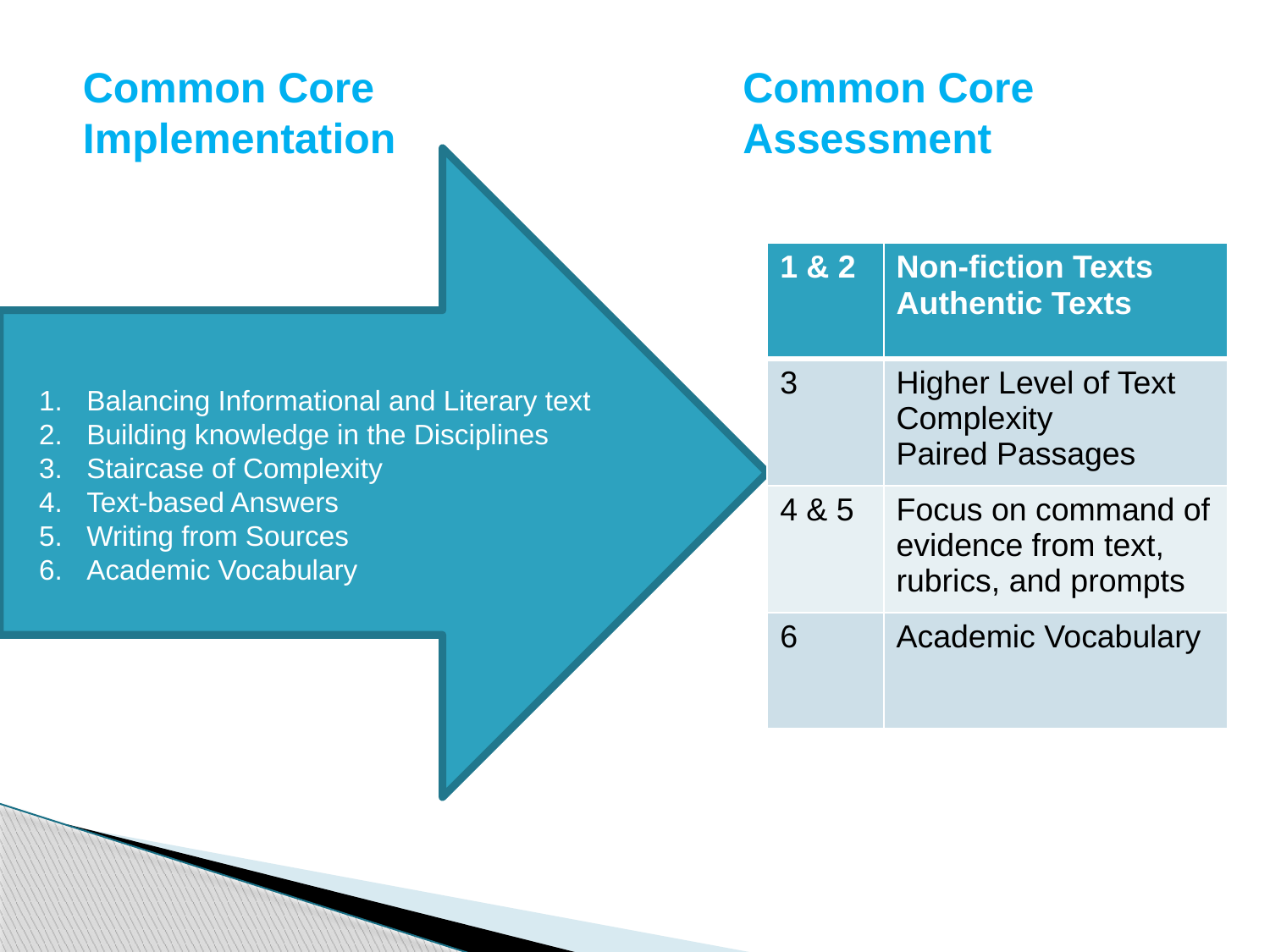

Common Core Assessment
Common Core
Implementation

| 1 & 2 | Non-fiction Texts Authentic Texts |
| --- | --- |
| 3 | Higher Level of Text Complexity Paired Passages |
| 4 & 5 | Focus on command of evidence from text, rubrics, and prompts |
| 6 | Academic Vocabulary |
Balancing Informational and Literary text
Building knowledge in the Disciplines
Staircase of Complexity
Text-based Answers
Writing from Sources
Academic Vocabulary